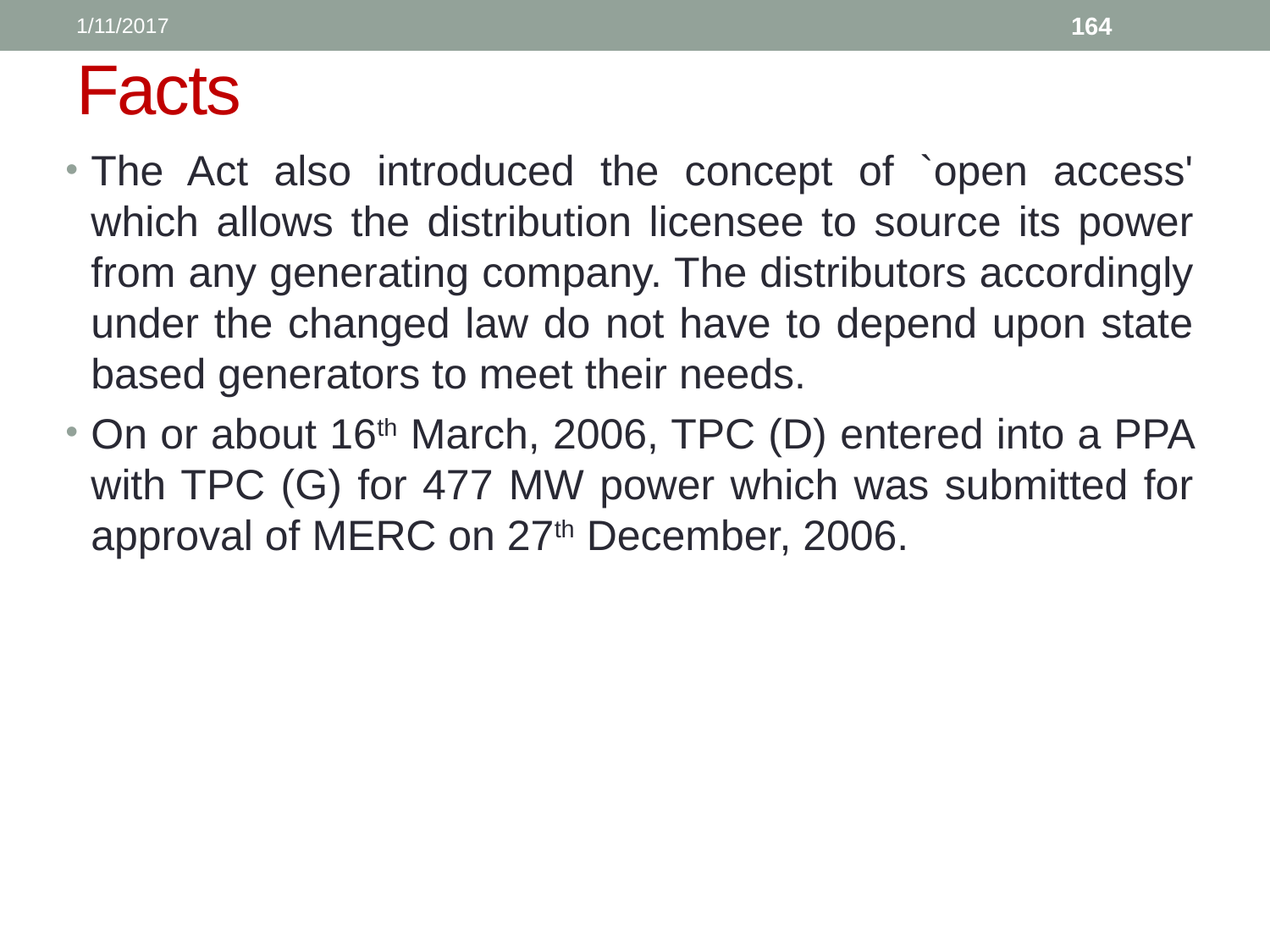

1/11/2017
164
# Facts
The Act also introduced the concept of `open access' which allows the distribution licensee to source its power from any generating company. The distributors accordingly under the changed law do not have to depend upon state based generators to meet their needs.
On or about 16th March, 2006, TPC (D) entered into a PPA with TPC (G) for 477 MW power which was submitted for approval of MERC on 27th December, 2006.